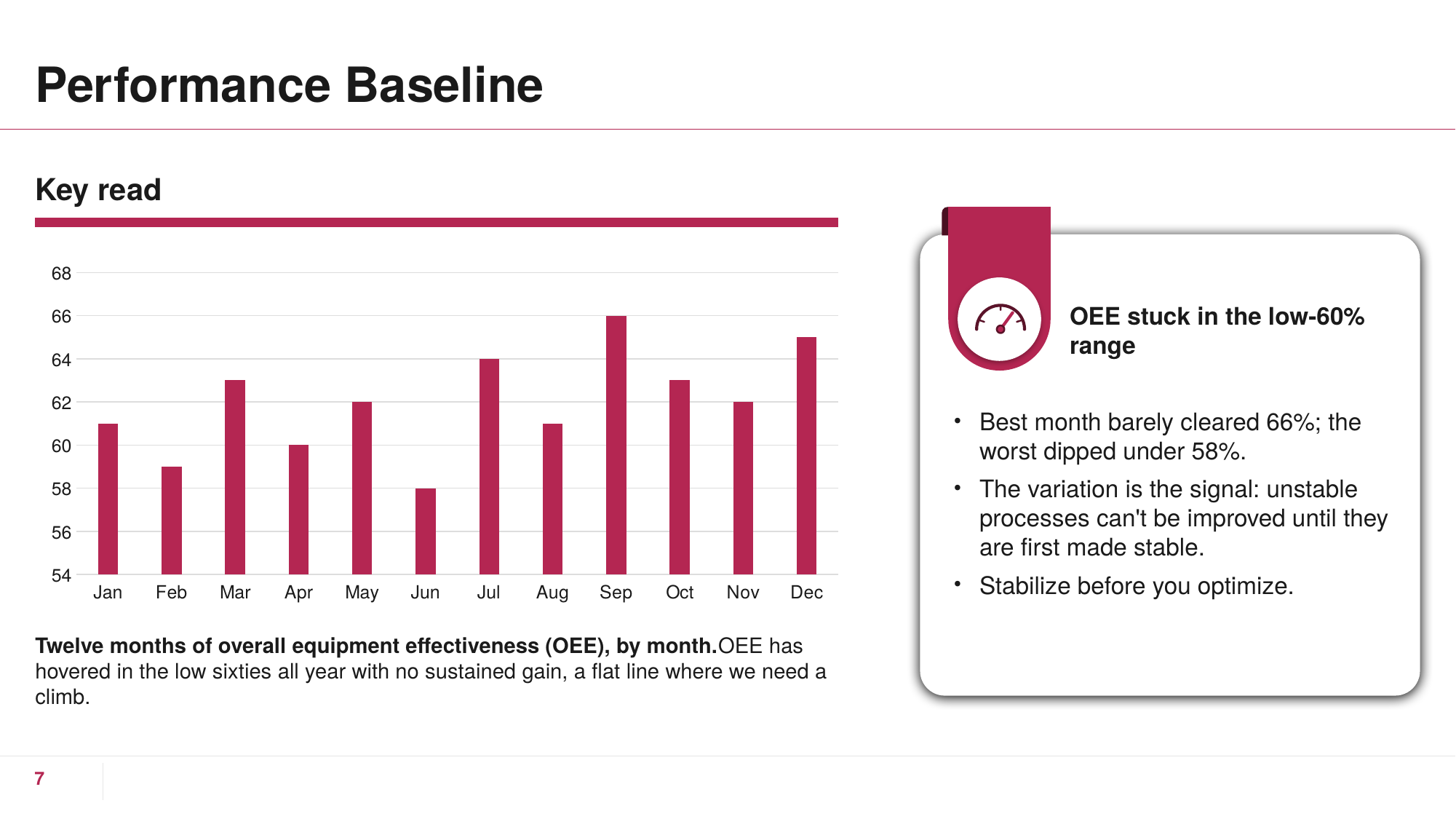

# Performance Baseline
Key read

OEE stuck in the low-60% range

Best month barely cleared 66%; the worst dipped under 58%.
The variation is the signal: unstable processes can't be improved until they are first made stable.
Stabilize before you optimize.

### Chart

| Category | OEE % |
|---|---|
| Jan | 61.0 |
| Feb | 59.0 |
| Mar | 63.0 |
| Apr | 60.0 |
| May | 62.0 |
| Jun | 58.0 |
| Jul | 64.0 |
| Aug | 61.0 |
| Sep | 66.0 |
| Oct | 63.0 |
| Nov | 62.0 |
| Dec | 65.0 |
Twelve months of overall equipment effectiveness (OEE), by month.OEE has hovered in the low sixties all year with no sustained gain, a flat line where we need a climb.
7